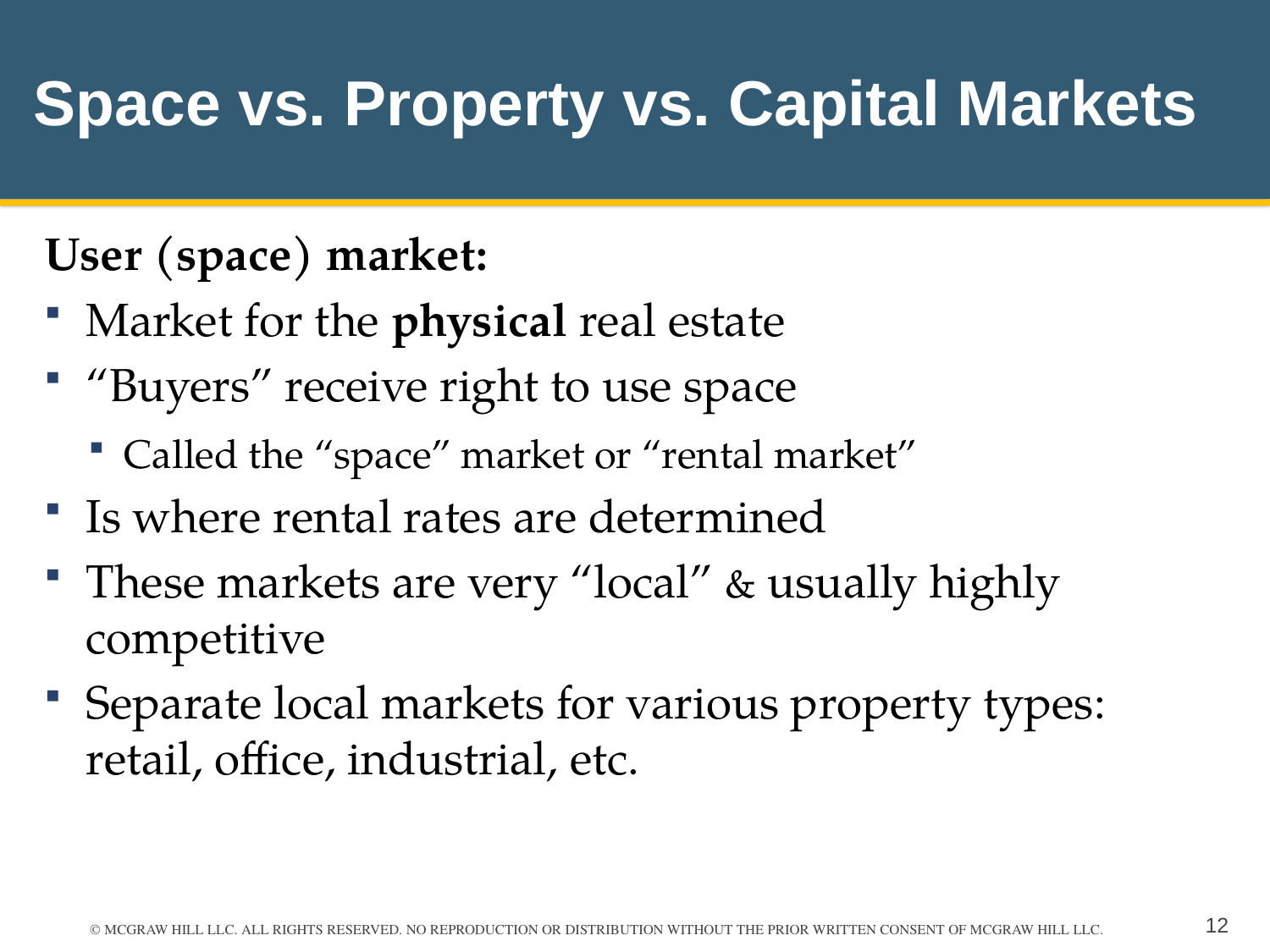

# Space vs. Property vs. Capital Markets
User (space) market:
Market for the physical real estate
“Buyers” receive right to use space
Called the “space” market or “rental market”
Is where rental rates are determined
These markets are very “local” & usually highly competitive
Separate local markets for various property types: retail, office, industrial, etc.
© MCGRAW HILL LLC. ALL RIGHTS RESERVED. NO REPRODUCTION OR DISTRIBUTION WITHOUT THE PRIOR WRITTEN CONSENT OF MCGRAW HILL LLC.
12